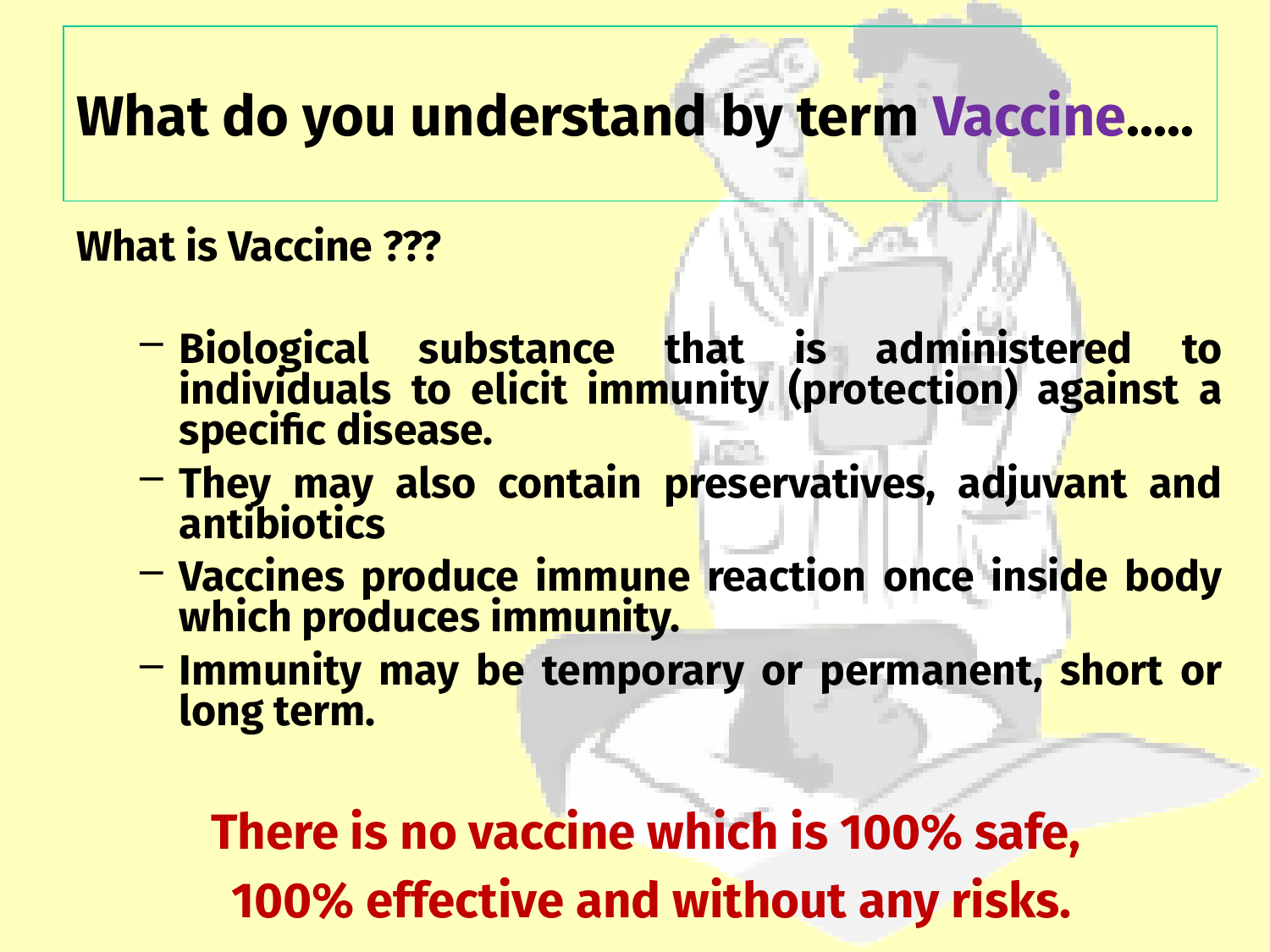

# What do you understand by term Vaccine.....
What is Vaccine ???

Biological substance that is administered to individuals to elicit immunity (protection) against a specific disease.
They may also contain preservatives, adjuvant and antibiotics
Vaccines produce immune reaction once inside body which produces immunity.
Immunity may be temporary or permanent, short or long term.
There is no vaccine which is 100% safe,
100% effective and without any risks.